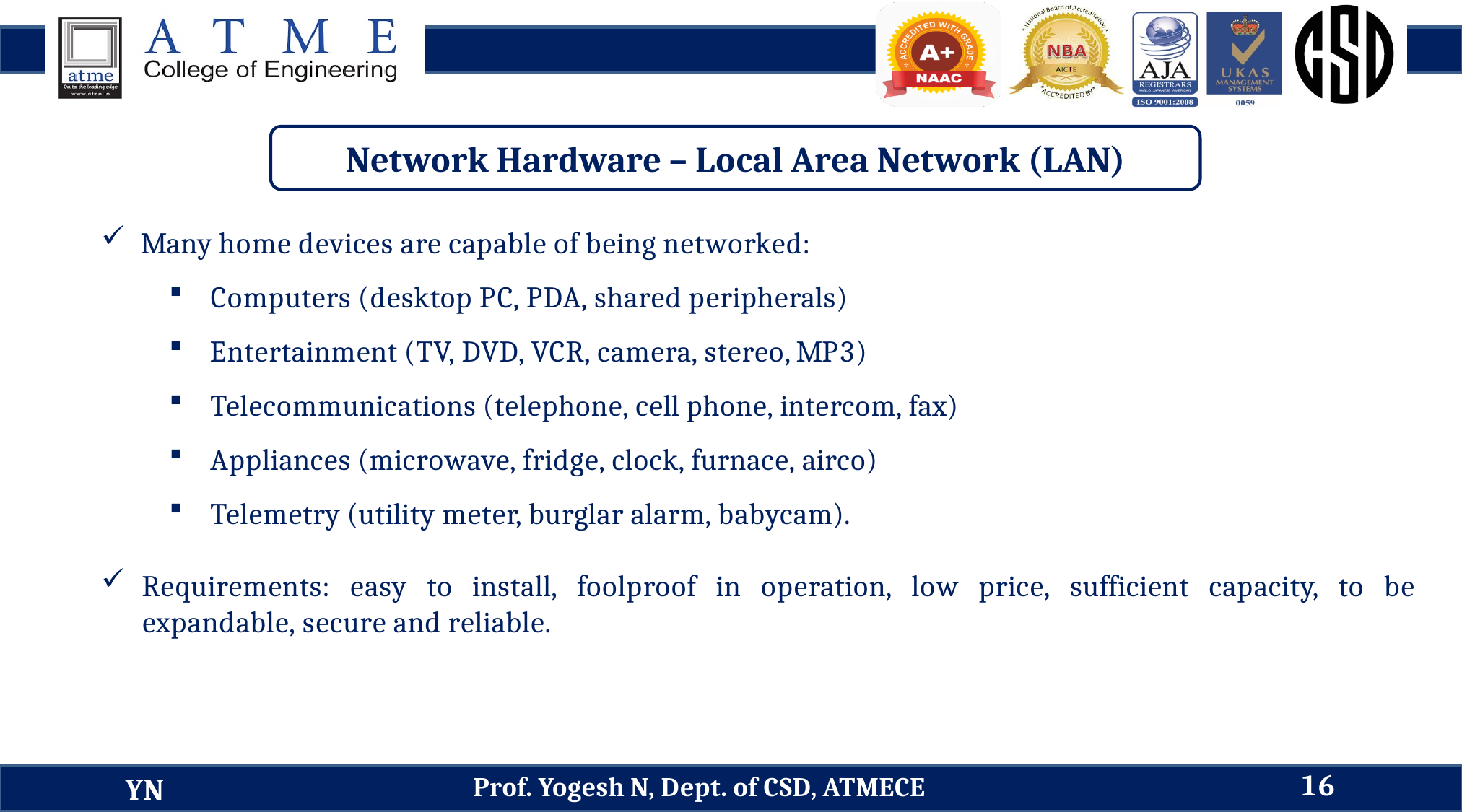

Network Hardware – Local Area Network (LAN)
Many home devices are capable of being networked:
Computers (desktop PC, PDA, shared peripherals)
Entertainment (TV, DVD, VCR, camera, stereo, MP3)
Telecommunications (telephone, cell phone, intercom, fax)
Appliances (microwave, fridge, clock, furnace, airco)
Telemetry (utility meter, burglar alarm, babycam).

Requirements: easy to install, foolproof in operation, low price, sufficient capacity, to be expandable, secure and reliable.
16
Prof. Yogesh N, Dept. of CSD, ATMECE
YN